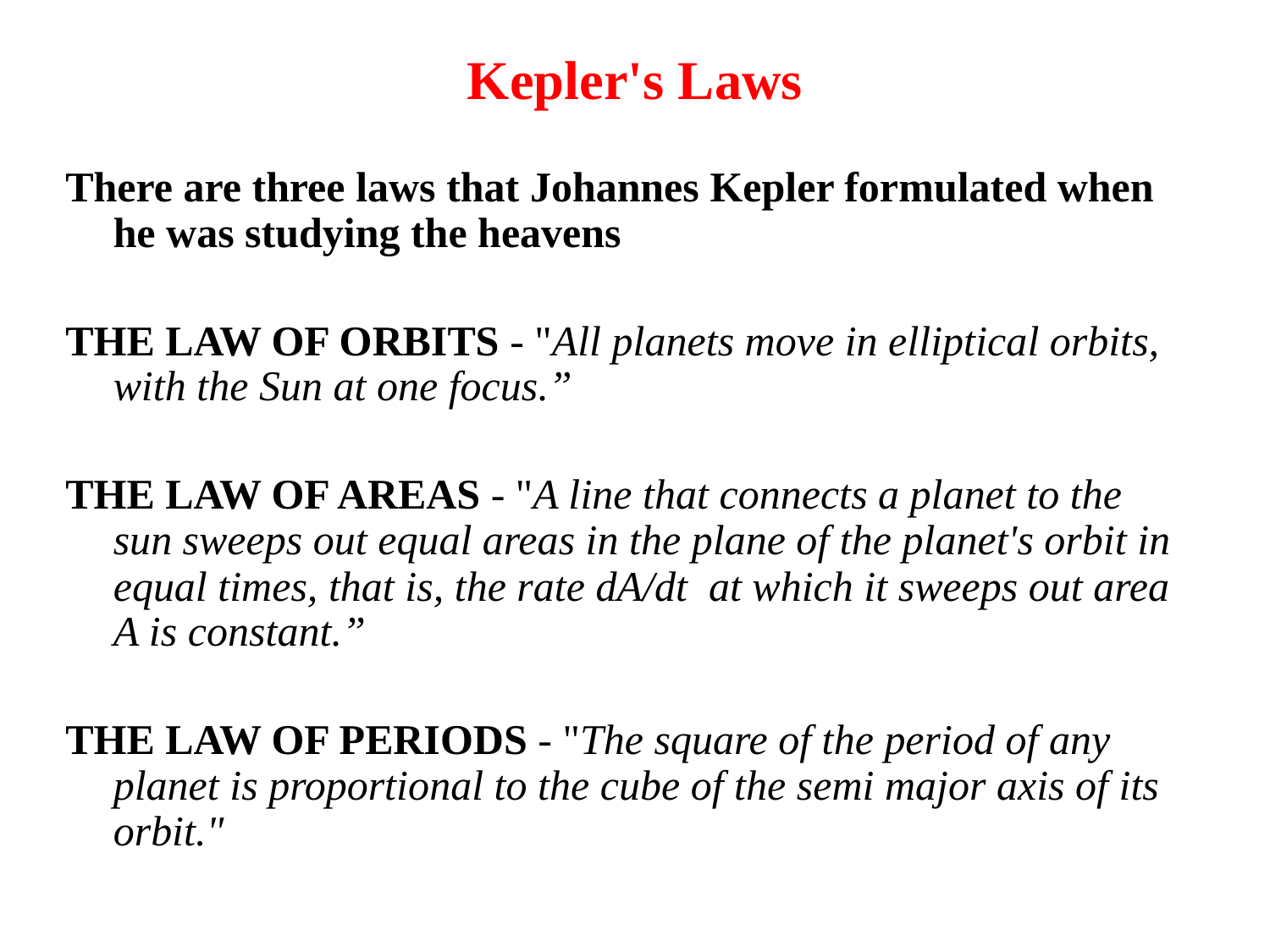

# Kepler's Laws
There are three laws that Johannes Kepler formulated when he was studying the heavens

THE LAW OF ORBITS - "All planets move in elliptical orbits, with the Sun at one focus.”

THE LAW OF AREAS - "A line that connects a planet to the sun sweeps out equal areas in the plane of the planet's orbit in equal times, that is, the rate dA/dt  at which it sweeps out area A is constant.”

THE LAW OF PERIODS - "The square of the period of any planet is proportional to the cube of the semi major axis of its orbit."